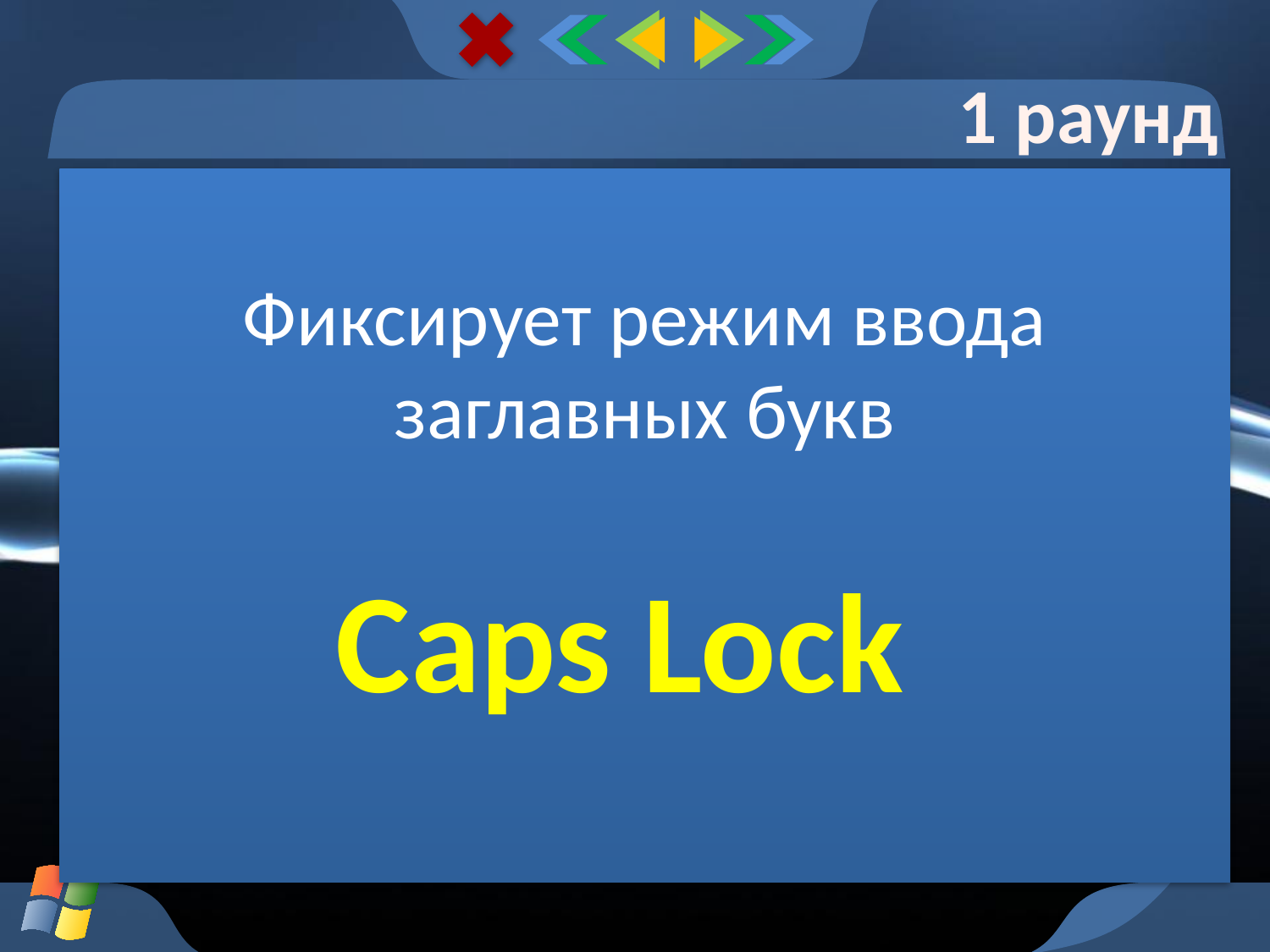

1 раунд

Фиксирует режим ввода заглавных букв

Caps Lock